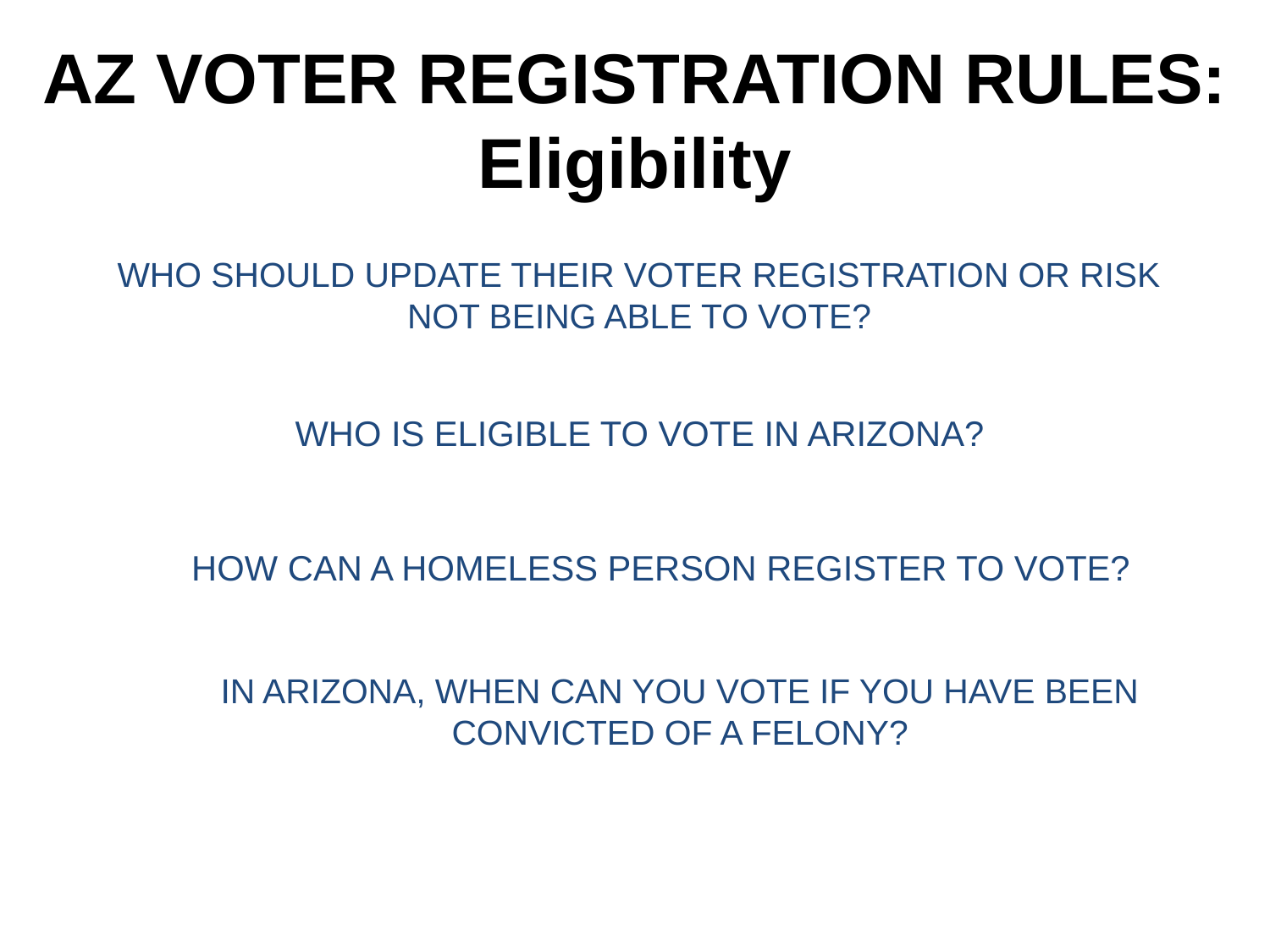

# AZ VOTER REGISTRATION RULES: Eligibility
WHO SHOULD UPDATE THEIR VOTER REGISTRATION OR RISK NOT BEING ABLE TO VOTE?
WHO IS ELIGIBLE TO VOTE IN ARIZONA?
HOW CAN A HOMELESS PERSON REGISTER TO VOTE?
IN ARIZONA, WHEN CAN YOU VOTE IF YOU HAVE BEEN CONVICTED OF A FELONY?